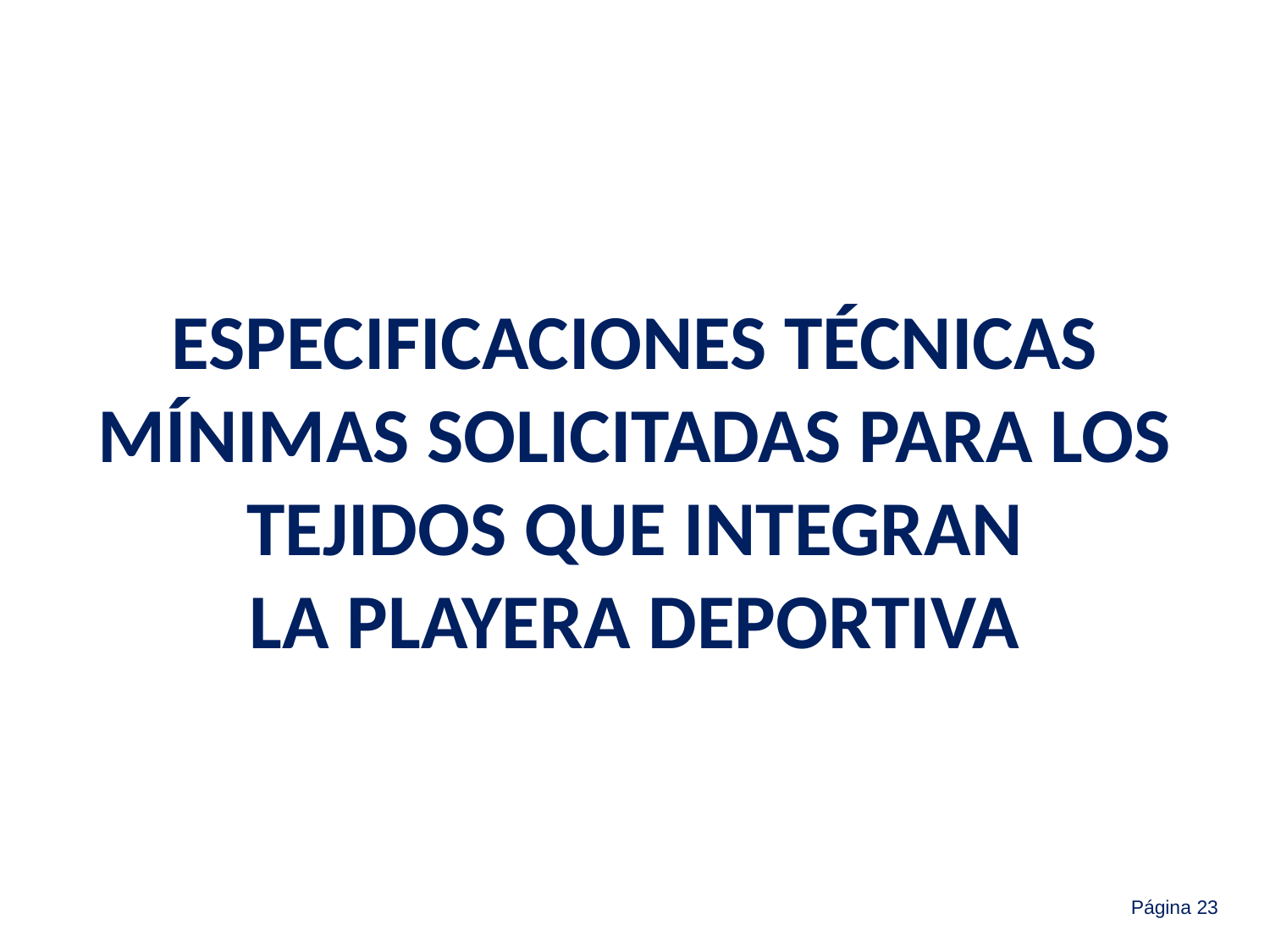

ESPECIFICACIONES TÉCNICAS MÍNIMAS SOLICITADAS PARA LOS TEJIDOS QUE INTEGRAN
 LA PLAYERA DEPORTIVA
Página 23